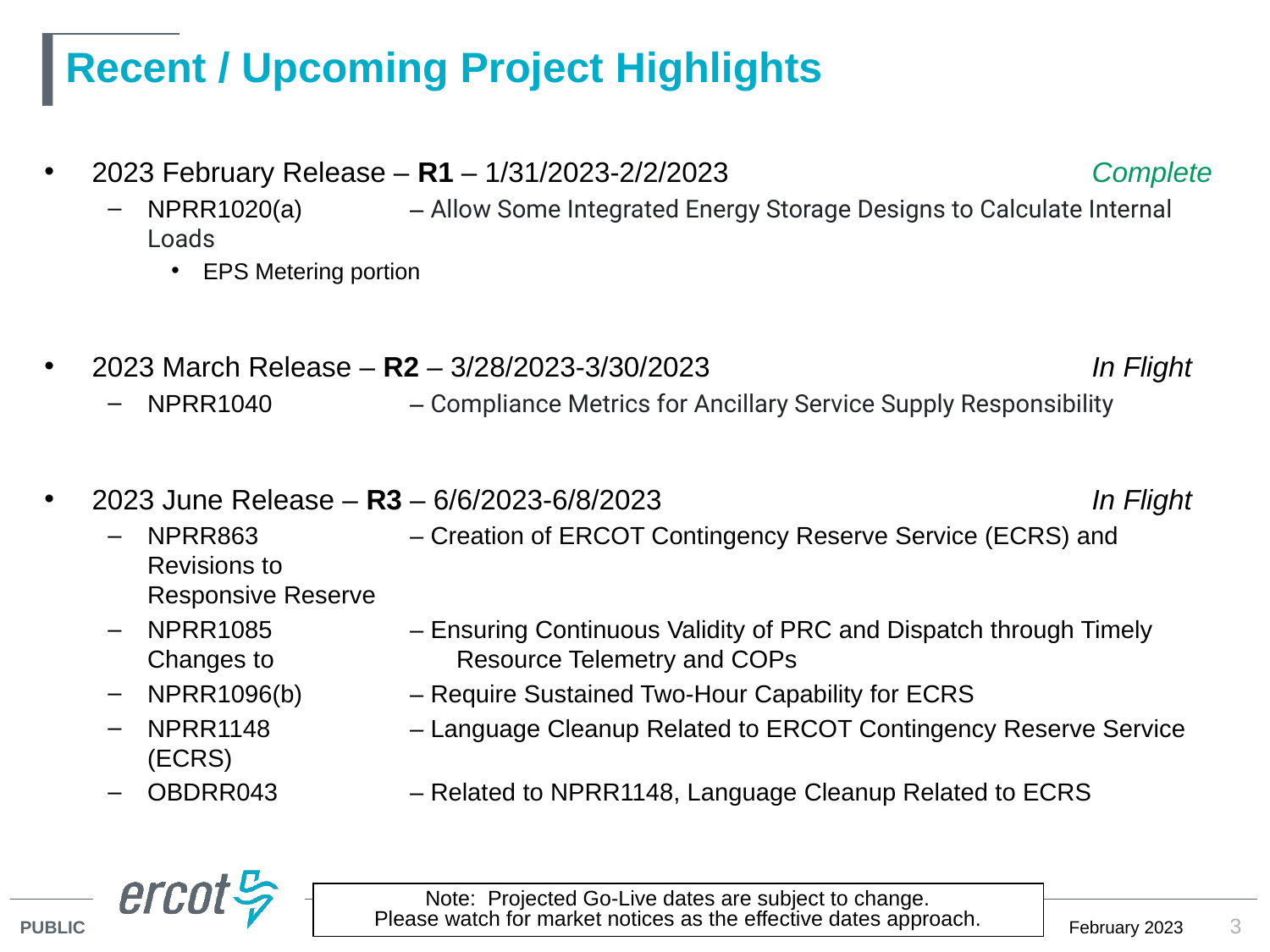

# Recent / Upcoming Project Highlights
2023 February Release – R1 – 1/31/2023-2/2/2023	Complete
NPRR1020(a)	– Allow Some Integrated Energy Storage Designs to Calculate Internal Loads
EPS Metering portion

2023 March Release – R2 – 3/28/2023-3/30/2023	In Flight
NPRR1040	– Compliance Metrics for Ancillary Service Supply Responsibility

2023 June Release – R3 – 6/6/2023-6/8/2023	In Flight
NPRR863	– Creation of ERCOT Contingency Reserve Service (ECRS) and Revisions to 			Responsive Reserve
NPRR1085	– Ensuring Continuous Validity of PRC and Dispatch through Timely Changes to 		Resource Telemetry and COPs
NPRR1096(b)	– Require Sustained Two-Hour Capability for ECRS
NPRR1148	– Language Cleanup Related to ERCOT Contingency Reserve Service (ECRS)
OBDRR043	– Related to NPRR1148, Language Cleanup Related to ECRS

Note:  Projected Go-Live dates are subject to change.
Please watch for market notices as the effective dates approach.
3